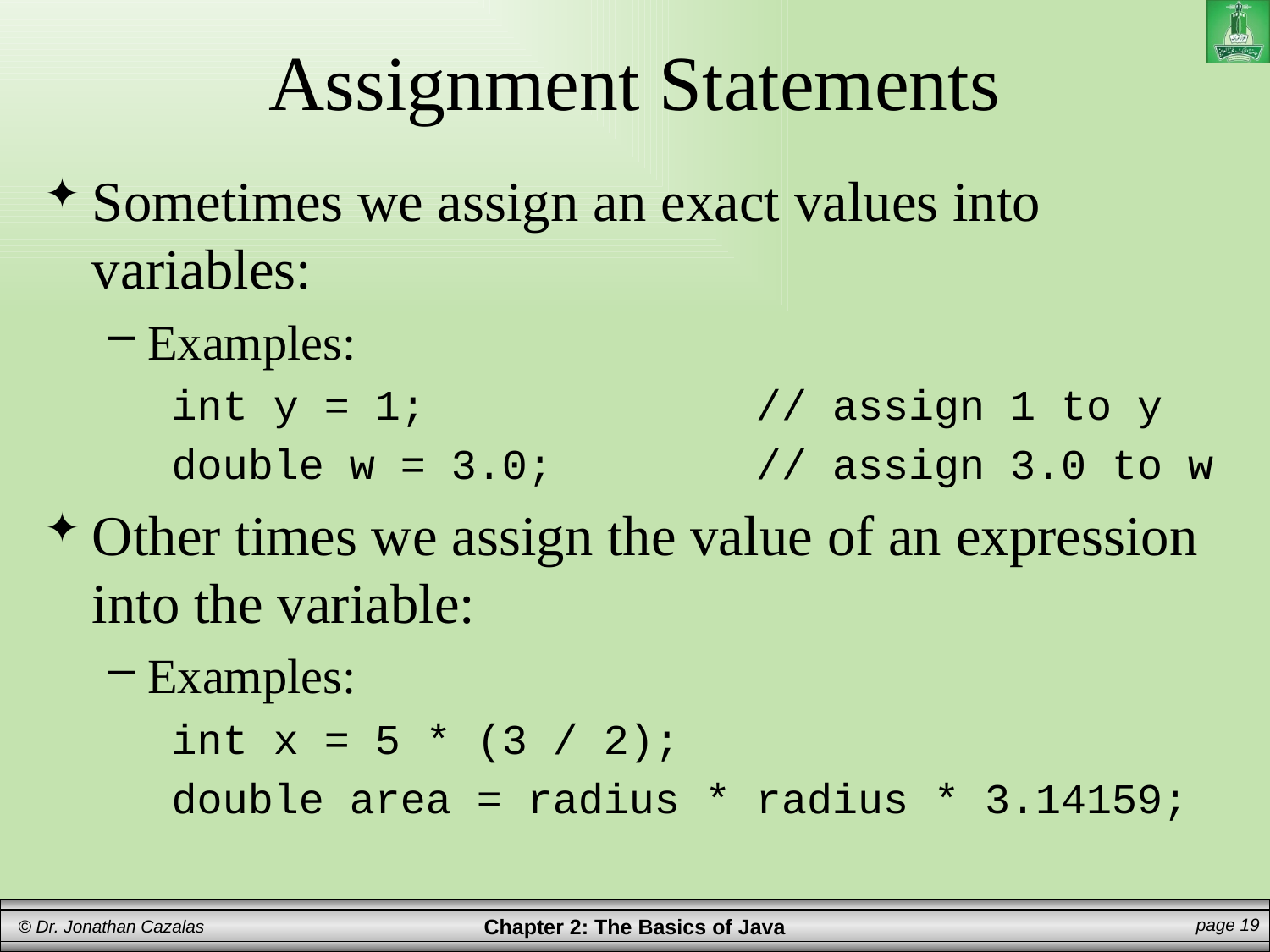

# Assignment Statements
Sometimes we assign an exact values into variables:
Examples:
int y = 1;             // assign 1 to y
double w = 3.0;        // assign 3.0 to w
Other times we assign the value of an expression into the variable:
Examples:
int x = 5 * (3 / 2);
double area = radius * radius * 3.14159;